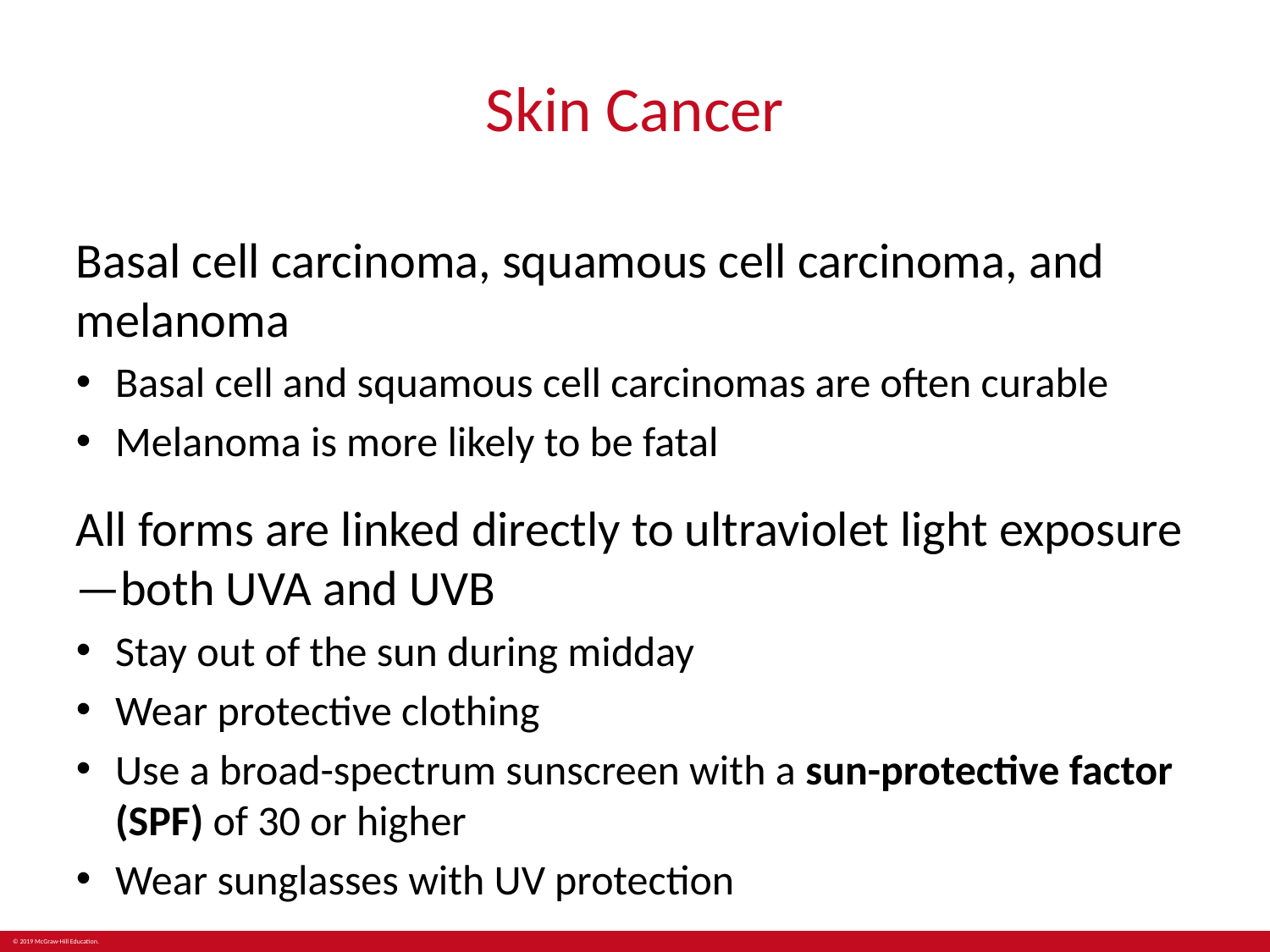

# Skin Cancer
Basal cell carcinoma, squamous cell carcinoma, and melanoma
Basal cell and squamous cell carcinomas are often curable
Melanoma is more likely to be fatal
All forms are linked directly to ultraviolet light exposure—both UVA and UVB
Stay out of the sun during midday
Wear protective clothing
Use a broad-spectrum sunscreen with a sun-protective factor (SPF) of 30 or higher
Wear sunglasses with UV protection